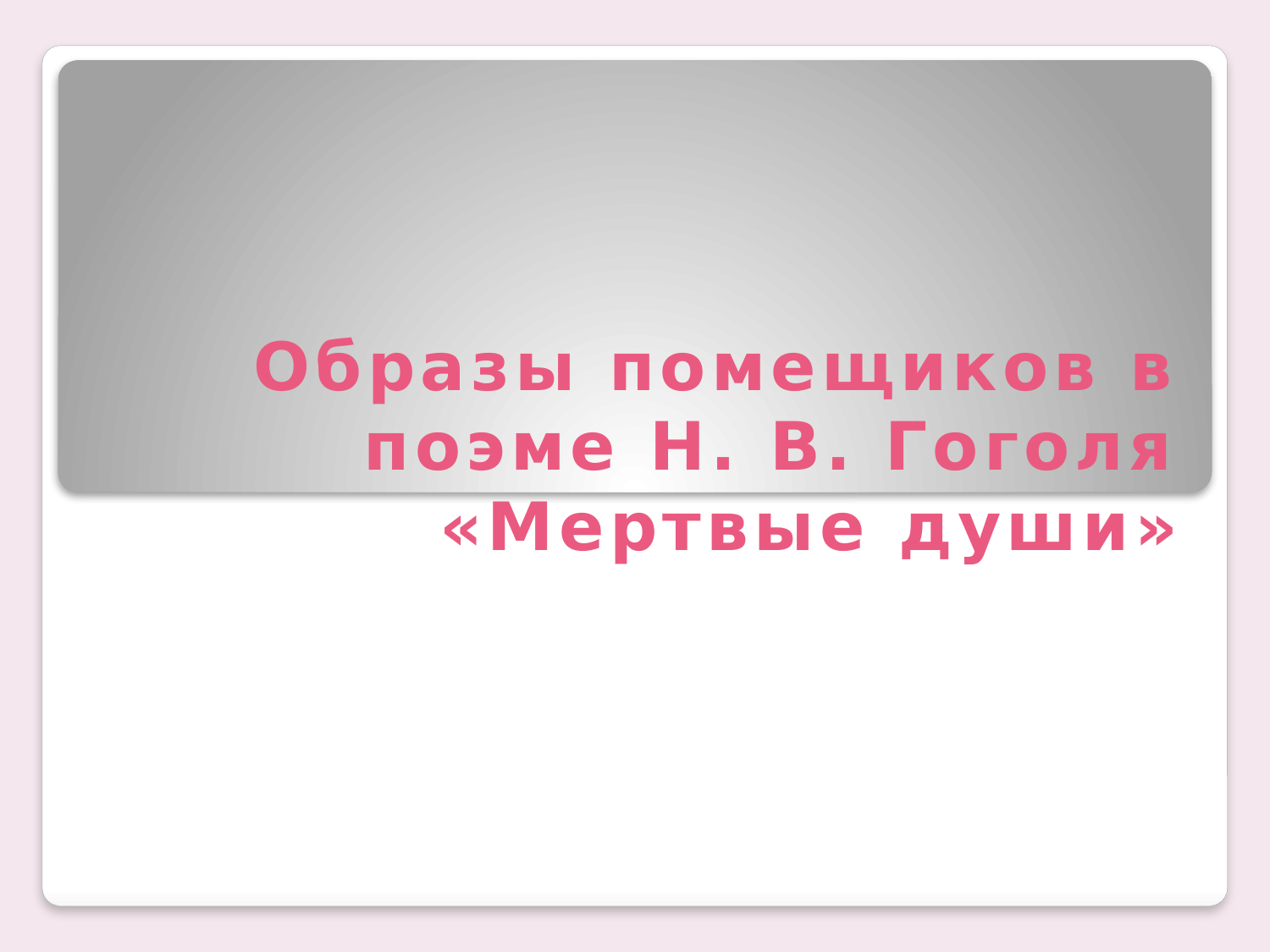

# Образы помещиков в поэме Н. В. Гоголя «Мертвые души»